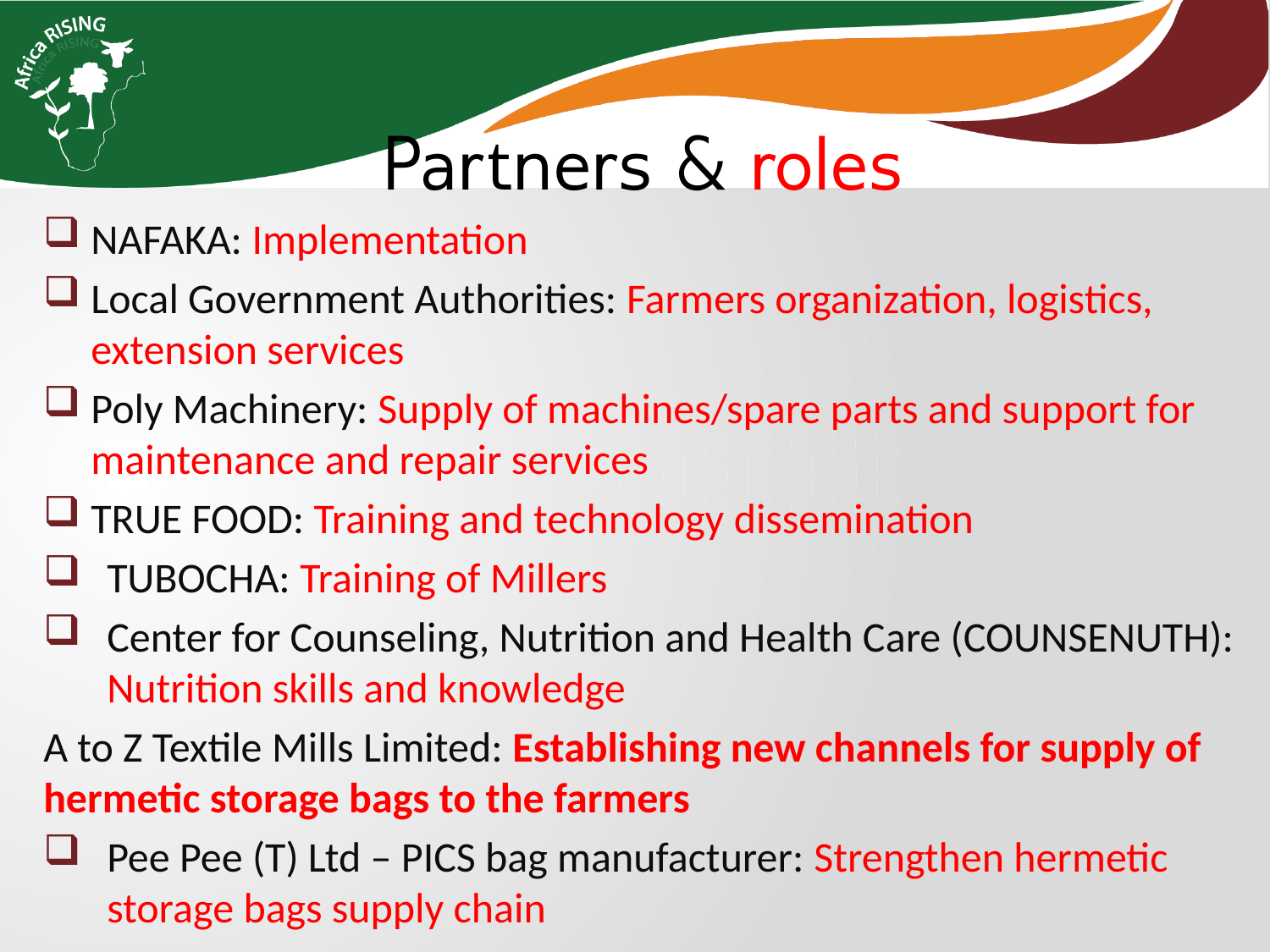

Partners & roles
NAFAKA: Implementation
Local Government Authorities: Farmers organization, logistics, extension services
Poly Machinery: Supply of machines/spare parts and support for maintenance and repair services
TRUE FOOD: Training and technology dissemination
TUBOCHA: Training of Millers
Center for Counseling, Nutrition and Health Care (COUNSENUTH): Nutrition skills and knowledge
A to Z Textile Mills Limited: Establishing new channels for supply of hermetic storage bags to the farmers
Pee Pee (T) Ltd – PICS bag manufacturer: Strengthen hermetic storage bags supply chain